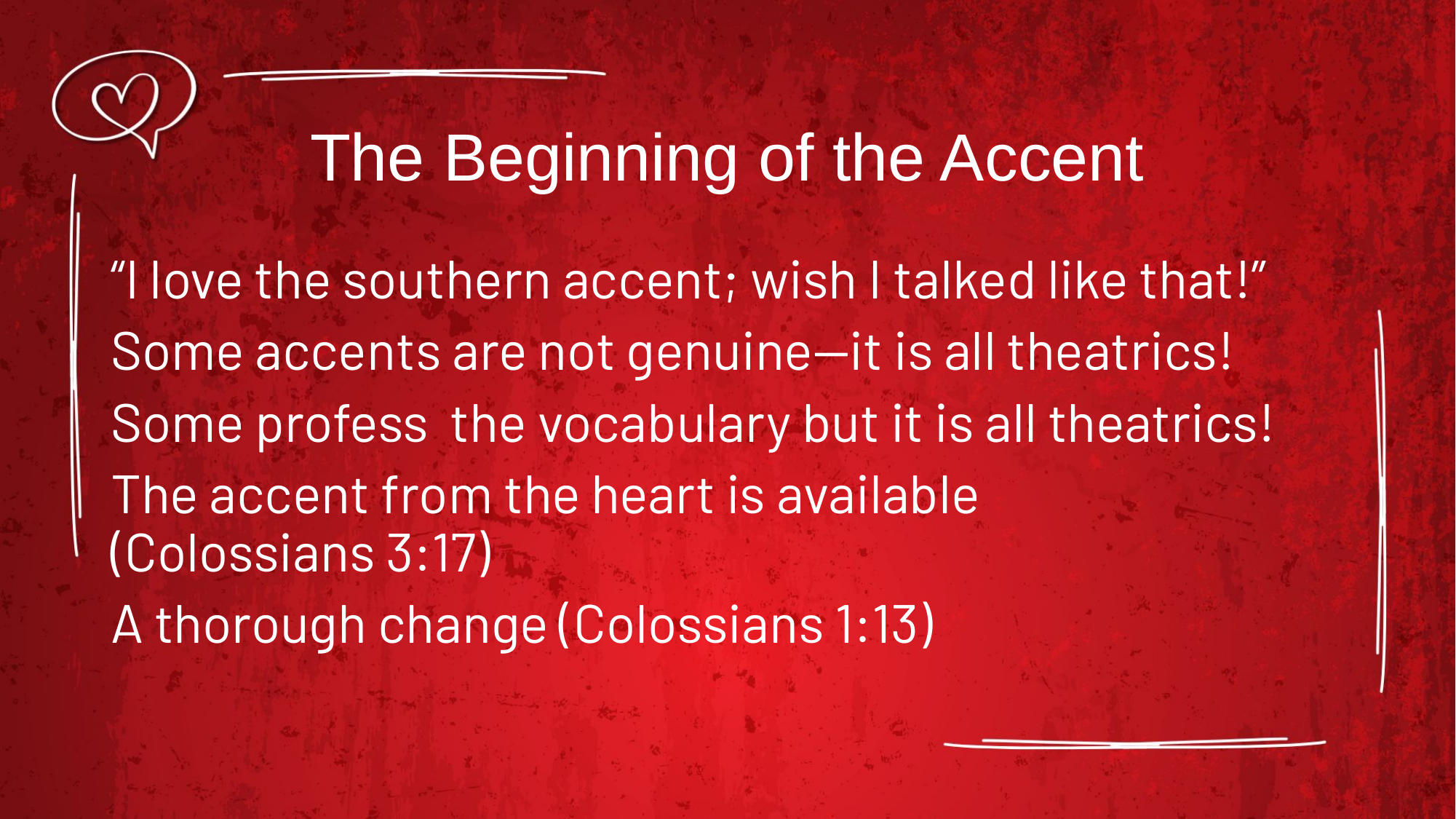

# The Beginning of the Accent
“I love the southern accent; wish I talked like that!”
Some accents are not genuine—it is all theatrics!
Some profess  the vocabulary but it is all theatrics!
The accent from the heart is available
(Colossians 3:17)
A thorough change (Colossians 1:13)